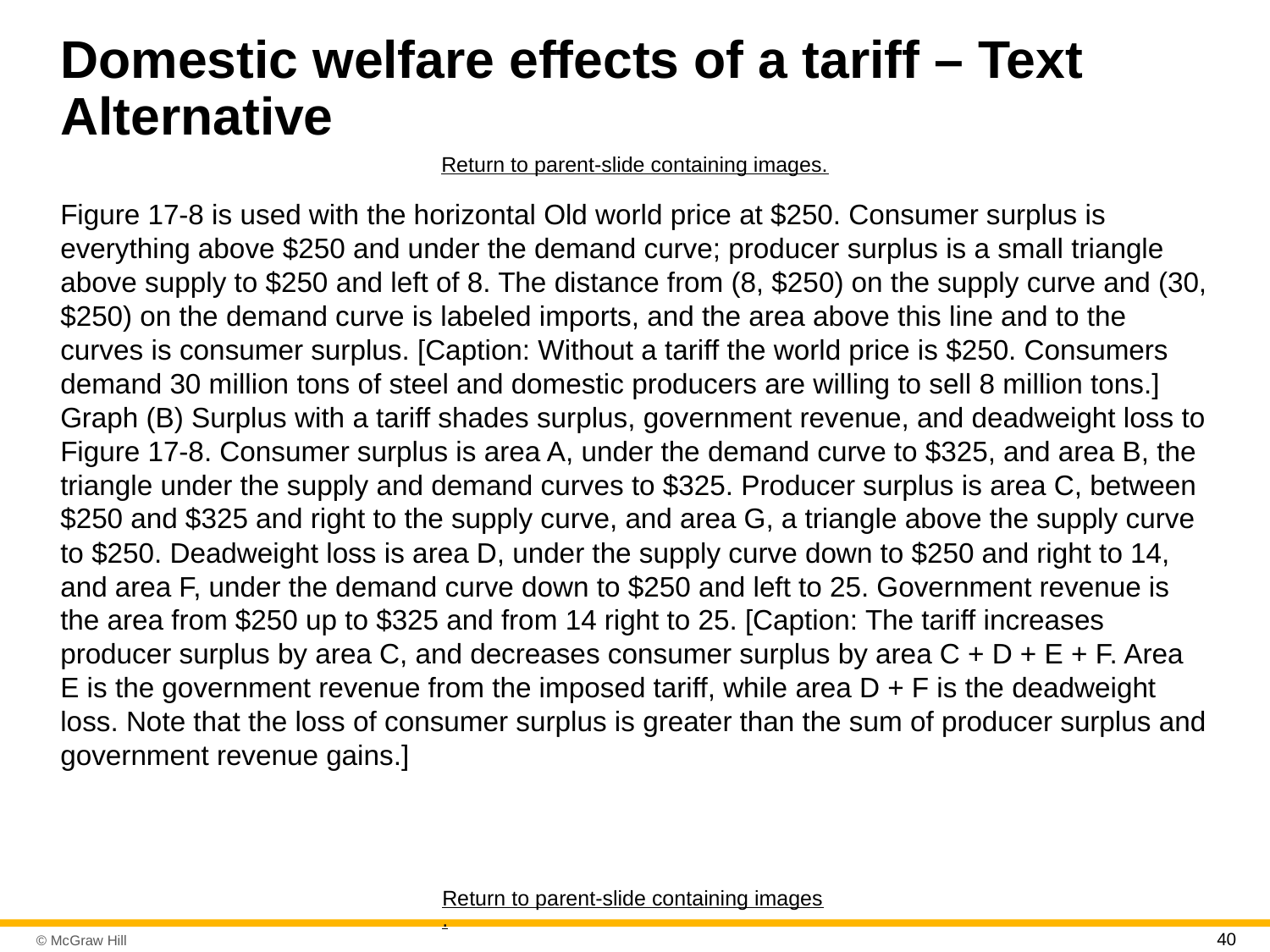

# Domestic welfare effects of a tariff – Text Alternative
Return to parent-slide containing images.
Figure 17-8 is used with the horizontal Old world price at $250. Consumer surplus is everything above $250 and under the demand curve; producer surplus is a small triangle above supply to $250 and left of 8. The distance from (8, $250) on the supply curve and (30, $250) on the demand curve is labeled imports, and the area above this line and to the curves is consumer surplus. [Caption: Without a tariff the world price is $250. Consumers demand 30 million tons of steel and domestic producers are willing to sell 8 million tons.] Graph (B) Surplus with a tariff shades surplus, government revenue, and deadweight loss to Figure 17-8. Consumer surplus is area A, under the demand curve to $325, and area B, the triangle under the supply and demand curves to $325. Producer surplus is area C, between $250 and $325 and right to the supply curve, and area G, a triangle above the supply curve to $250. Deadweight loss is area D, under the supply curve down to $250 and right to 14, and area F, under the demand curve down to $250 and left to 25. Government revenue is the area from $250 up to $325 and from 14 right to 25. [Caption: The tariff increases producer surplus by area C, and decreases consumer surplus by area C + D + E + F. Area E is the government revenue from the imposed tariff, while area D + F is the deadweight loss. Note that the loss of consumer surplus is greater than the sum of producer surplus and government revenue gains.]
Return to parent-slide containing images.